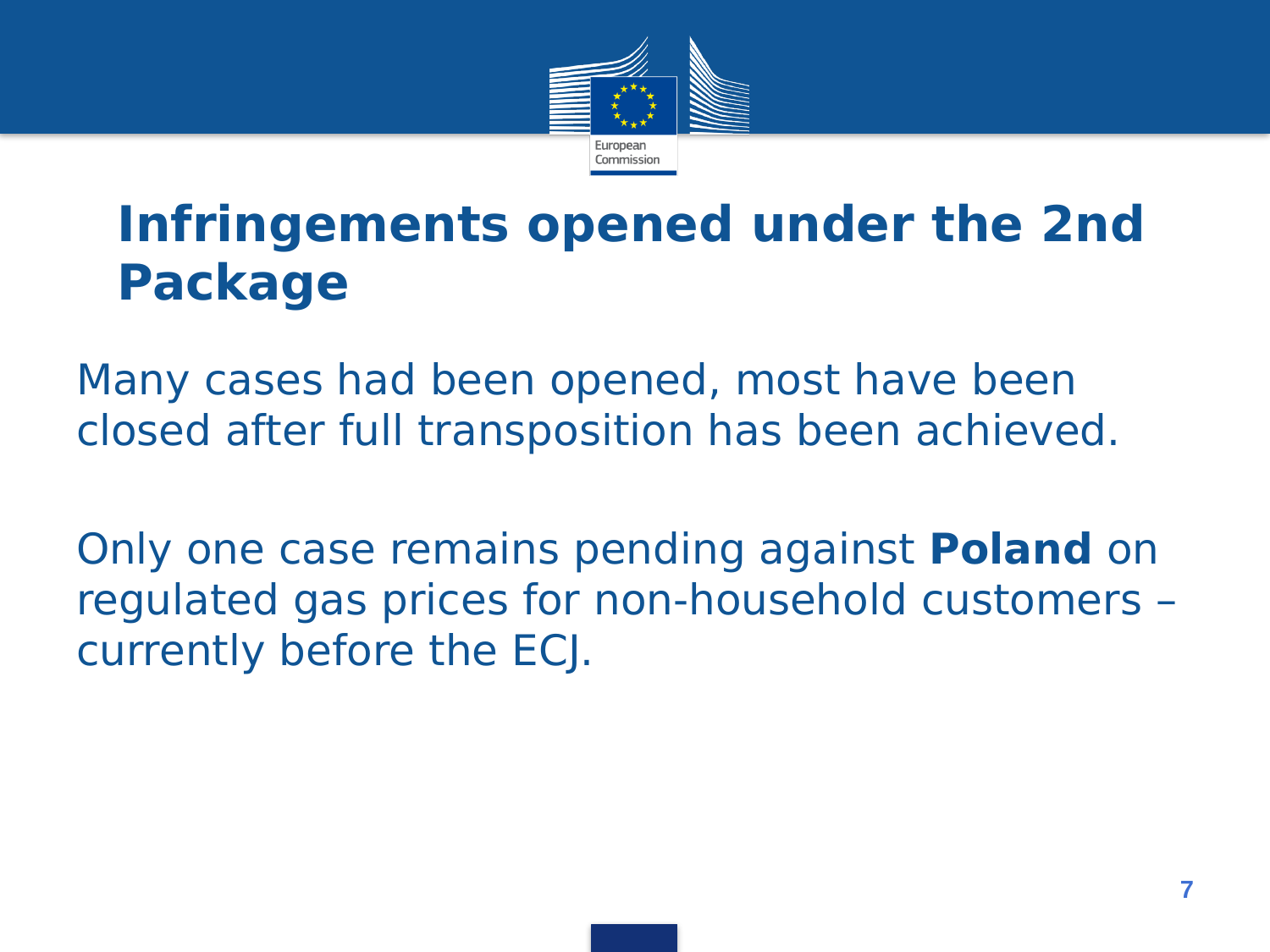

# Infringements opened under the 2nd Package
Many cases had been opened, most have been closed after full transposition has been achieved.

Only one case remains pending against Poland on regulated gas prices for non-household customers – currently before the ECJ.
7